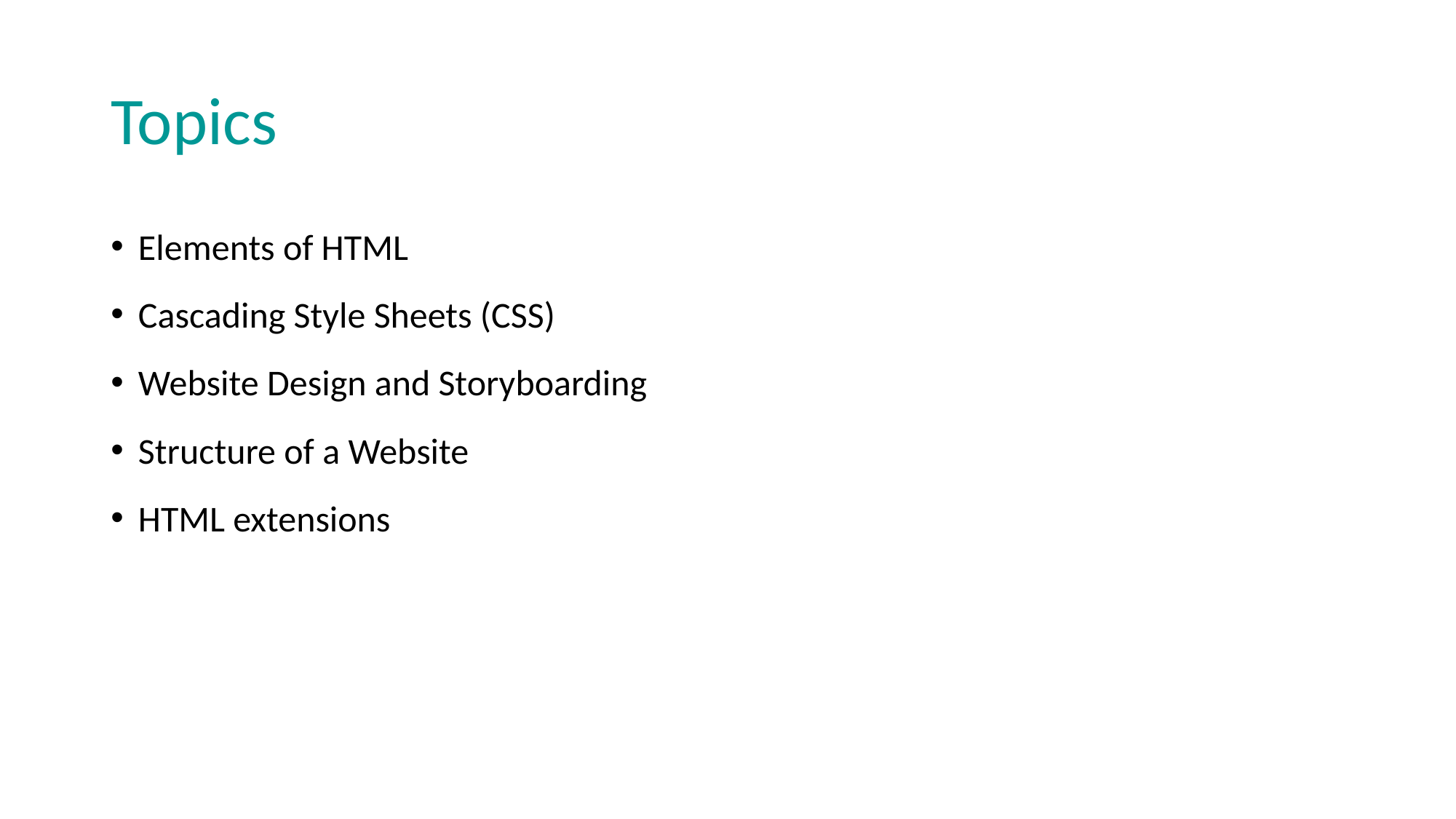

# Topics
Elements of HTML
Cascading Style Sheets (CSS)
Website Design and Storyboarding
Structure of a Website
HTML extensions